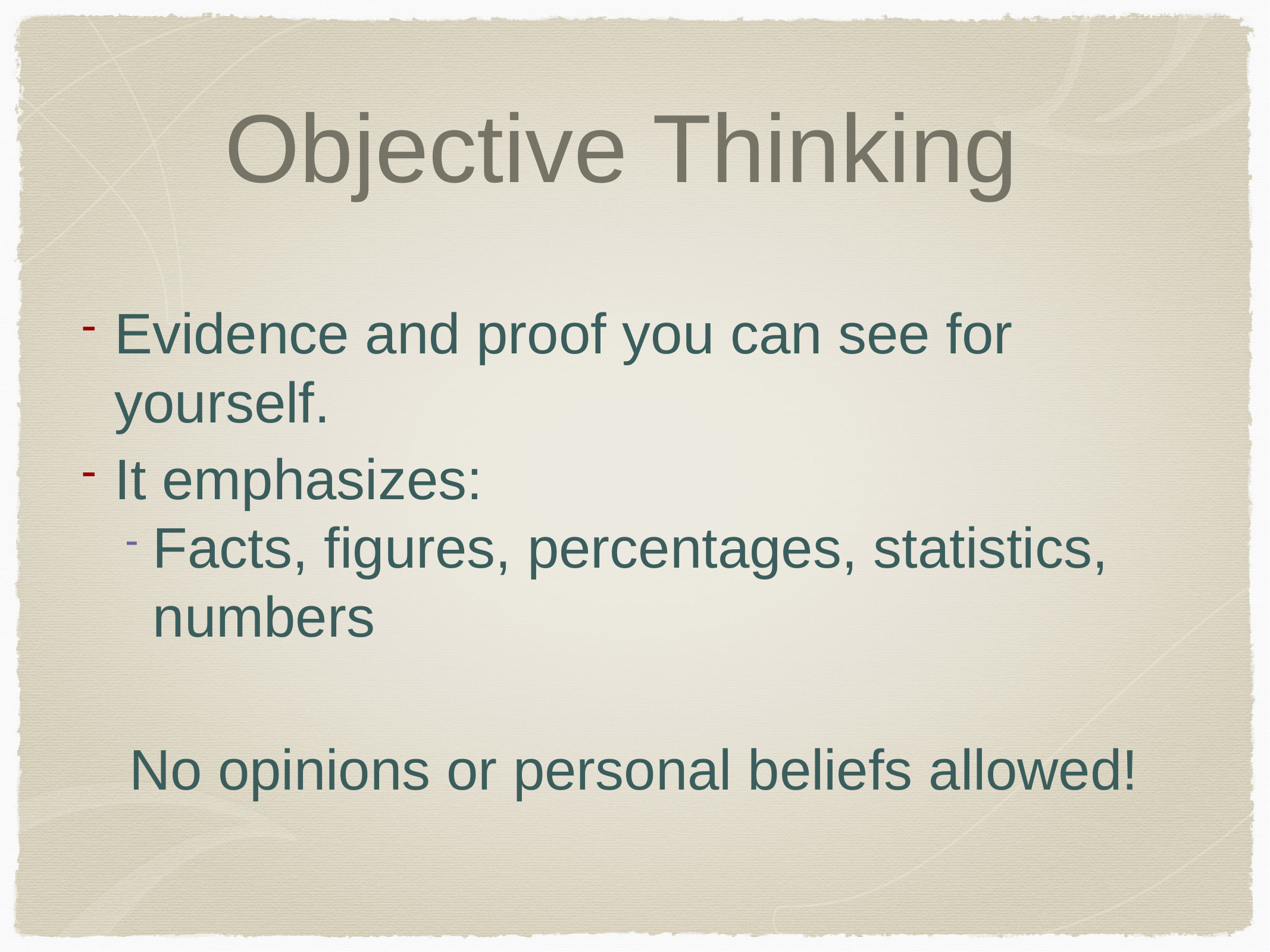

# Objective Thinking
Evidence and proof you can see for yourself.
It emphasizes:
Facts, figures, percentages, statistics, numbers

No opinions or personal beliefs allowed!